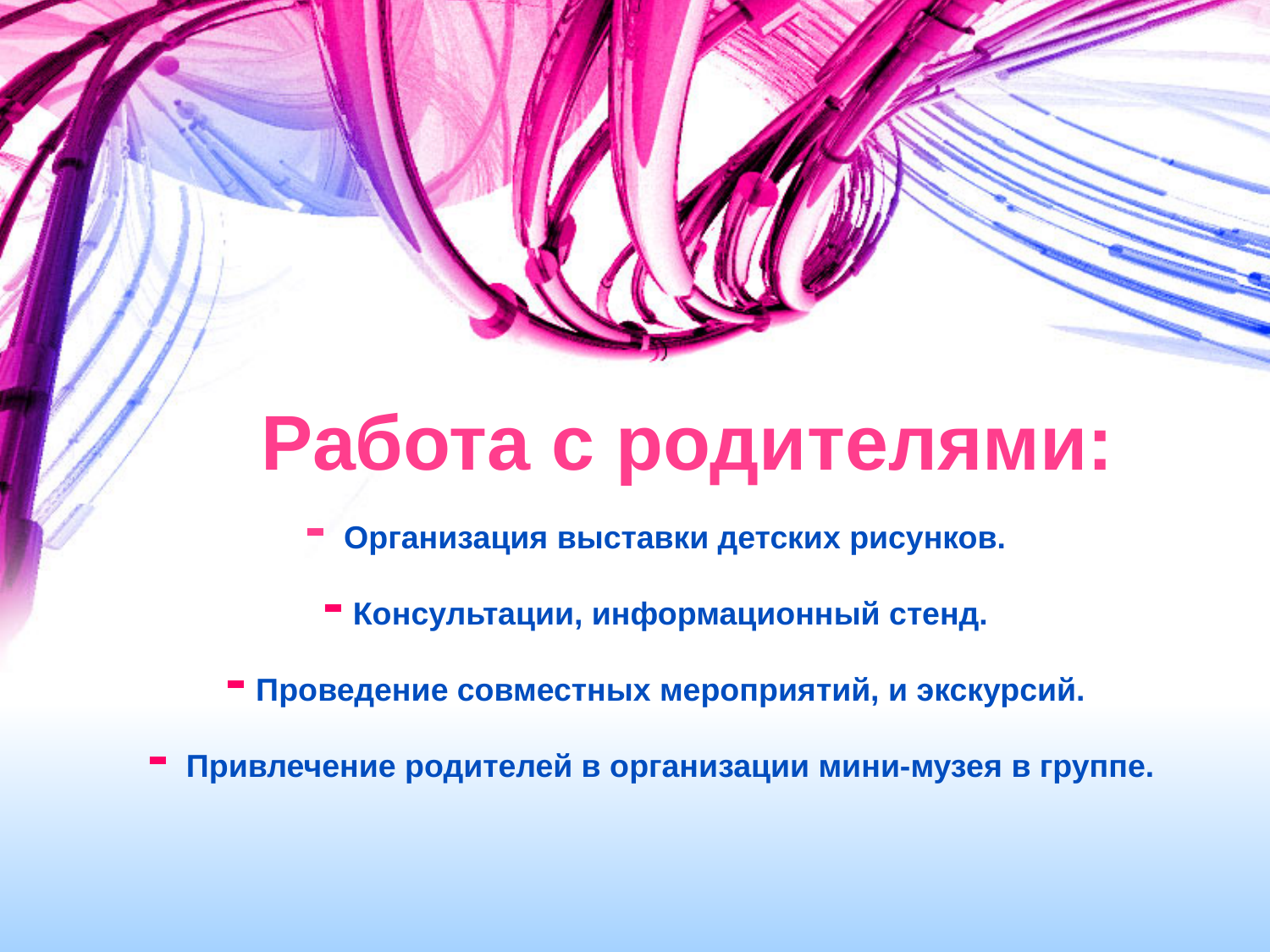

# Работа с родителями: - Организация выставки детских рисунков. - Консультации, информационный стенд. - Проведение совместных мероприятий, и экскурсий. - Привлечение родителей в организации мини-музея в группе.